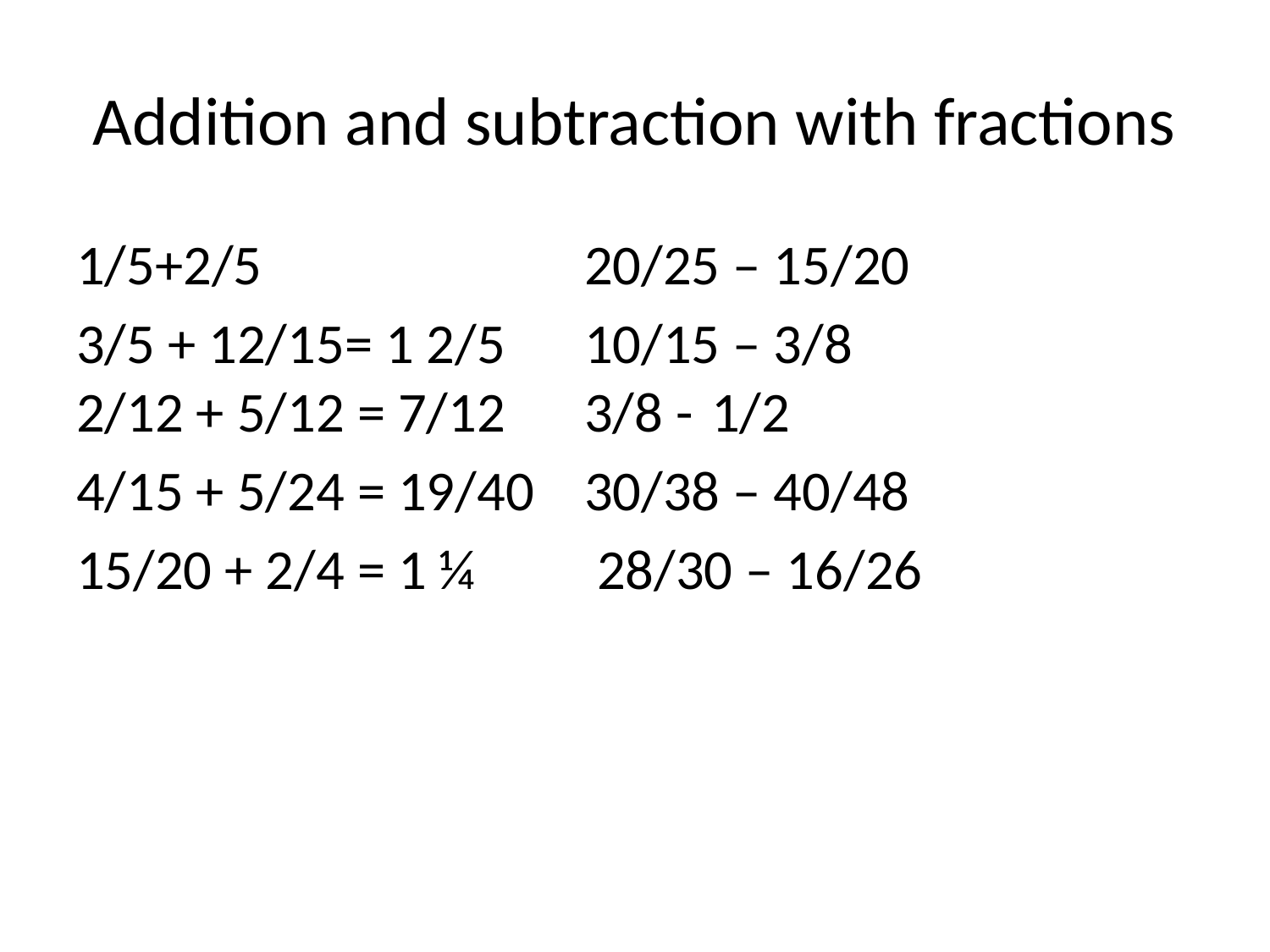

# Addition and subtraction with fractions
1/5+2/5			20/25 – 15/20
3/5 + 12/15= 1 2/5 	10/15 – 3/8		 2/12 + 5/12 = 7/12	3/8 -	1/2
4/15 + 5/24 = 19/40	30/38 – 40/48
15/20 + 2/4 = 1 ¼ 	 28/30 – 16/26